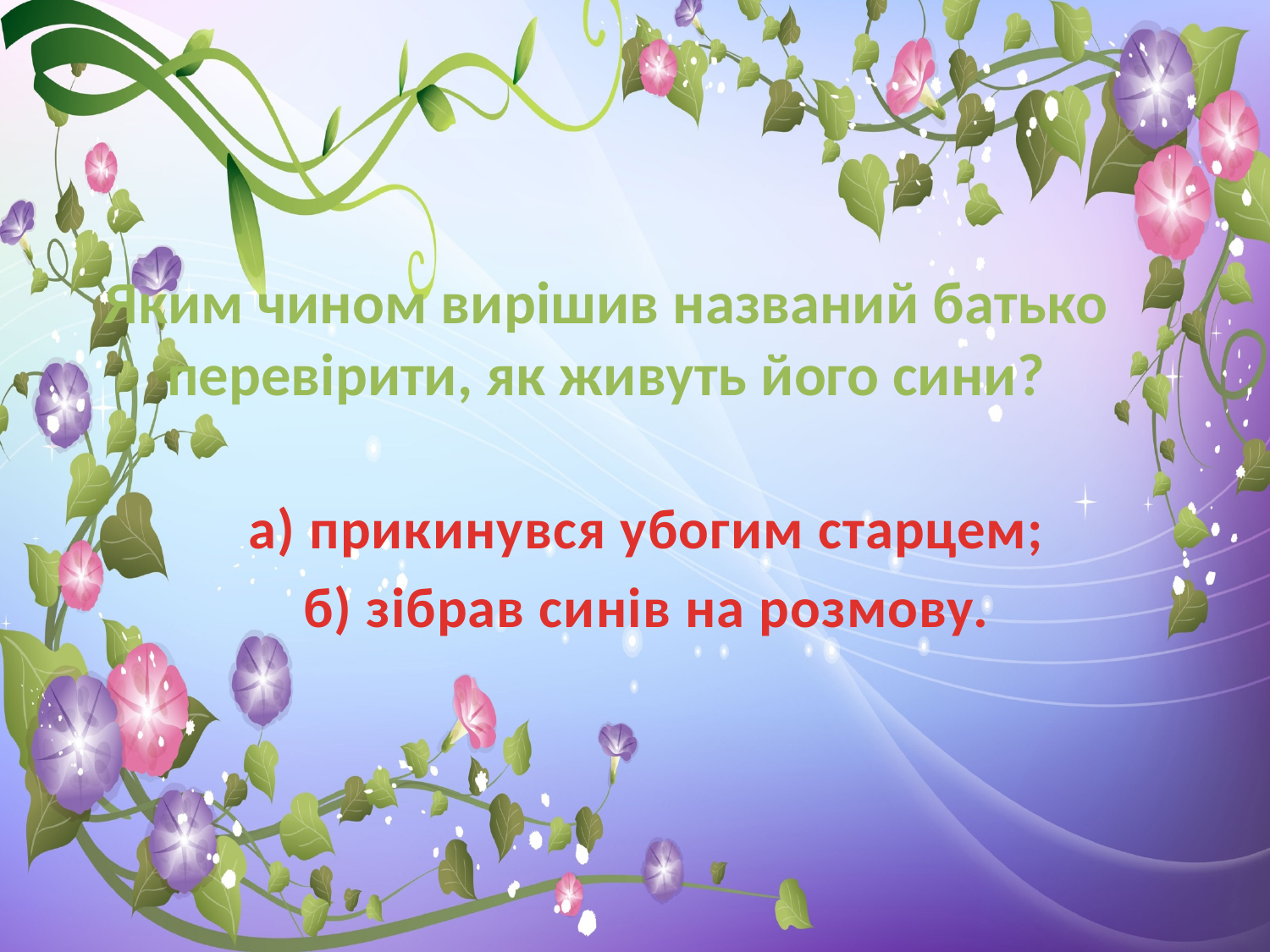

# Яким чином вирішив названий батько перевірити, як живуть його сини?
а) прикинувся убогим старцем;
б) зібрав синів на розмову.